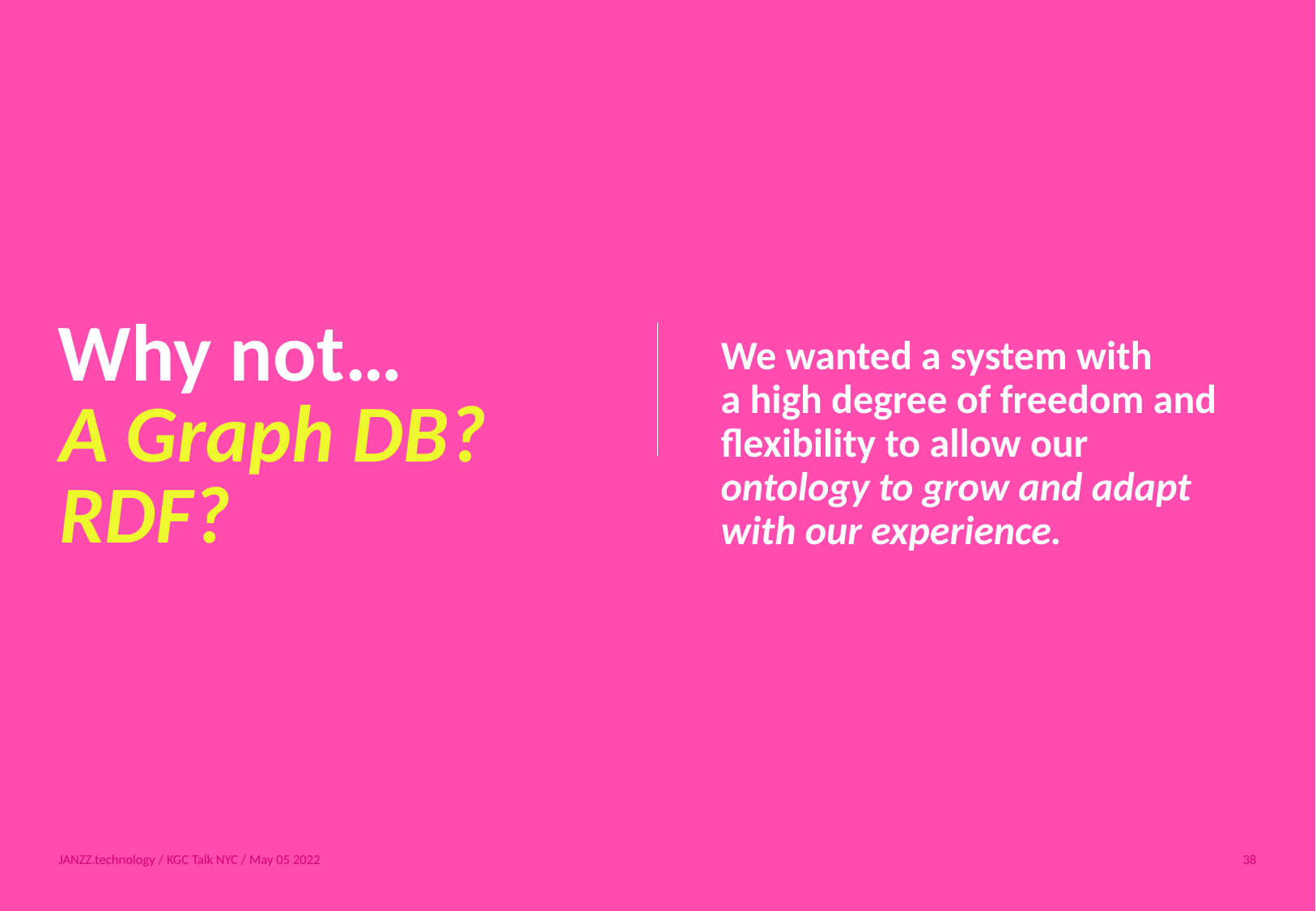

Why not…
We wanted a system with
a high degree of freedom and flexibility to allow our
ontology to grow and adapt with our experience.
A Graph DB?
RDF?

JANZZ.technology / KGC Talk NYC / May 05 2022
38